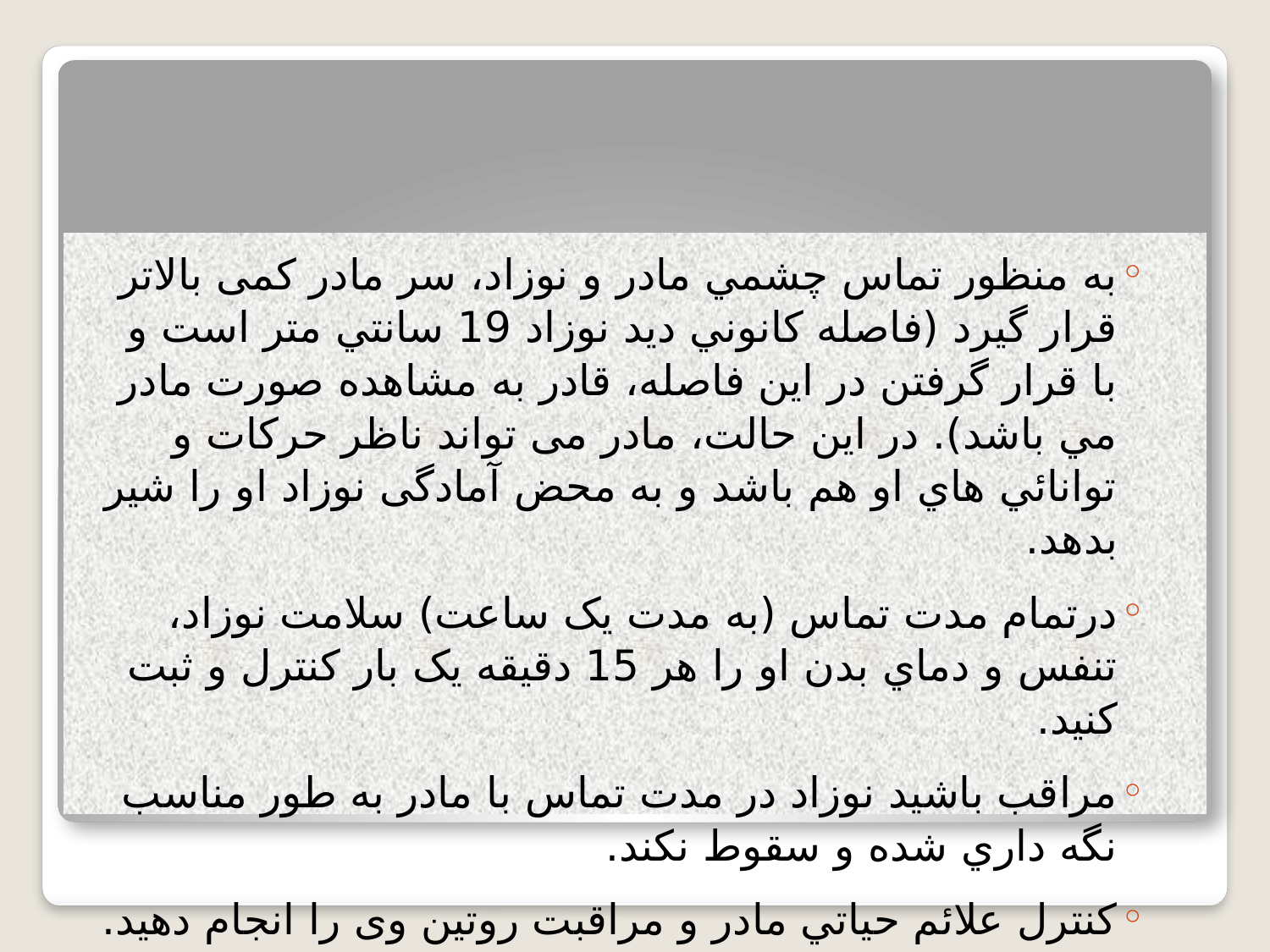

# وظیفه تیم پزشکی در ساعت اول تولد (زایمان طبیعی)
به منظور تماس چشمي مادر و نوزاد، سر مادر کمی بالاتر قرار گیرد (فاصله كانوني ديد نوزاد 19 سانتي متر است و با قرار گرفتن در اين فاصله، قادر به مشاهده صورت مادر مي باشد). در این حالت، مادر می تواند ناظر حركات و توانائي هاي او هم باشد و به محض آمادگی نوزاد او را شیر بدهد.
درتمام مدت تماس (به مدت یک ساعت) سلامت نوزاد، تنفس و دماي بدن او را هر 15 دقیقه یک بار کنترل و ثبت کنید.
مراقب باشيد نوزاد در مدت تماس با مادر به طور مناسب نگه داري شده و سقوط نكند.
کنترل علائم حياتي مادر و مراقبت روتین وی را انجام دهید.